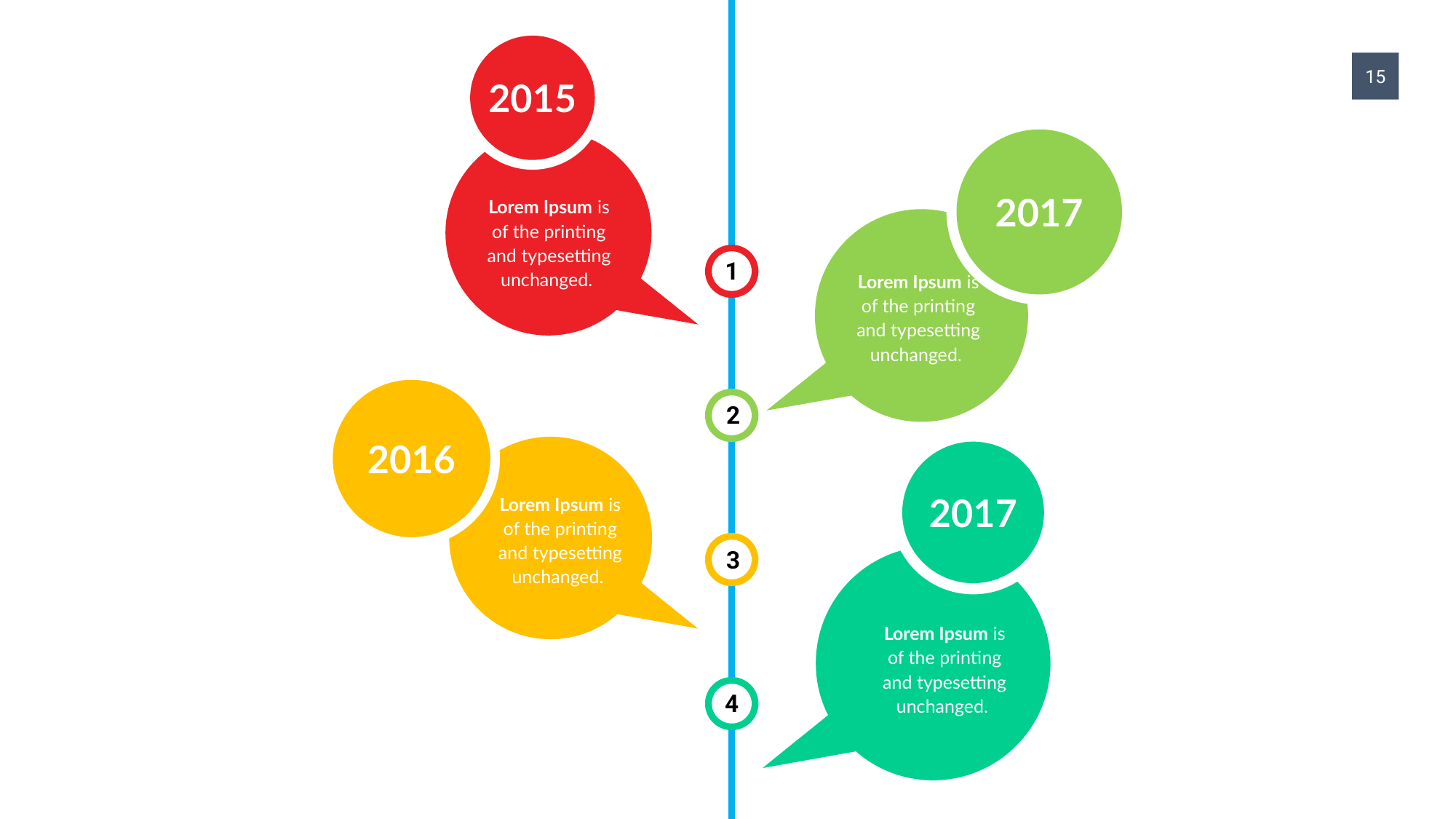

15
2015

2017
Lorem Ipsum is of the printing and typesetting unchanged.

1

Lorem Ipsum is of the printing and typesetting unchanged.

2

2016

2017
Lorem Ipsum is of the printing and typesetting unchanged.

3

Lorem Ipsum is of the printing and typesetting unchanged.

4